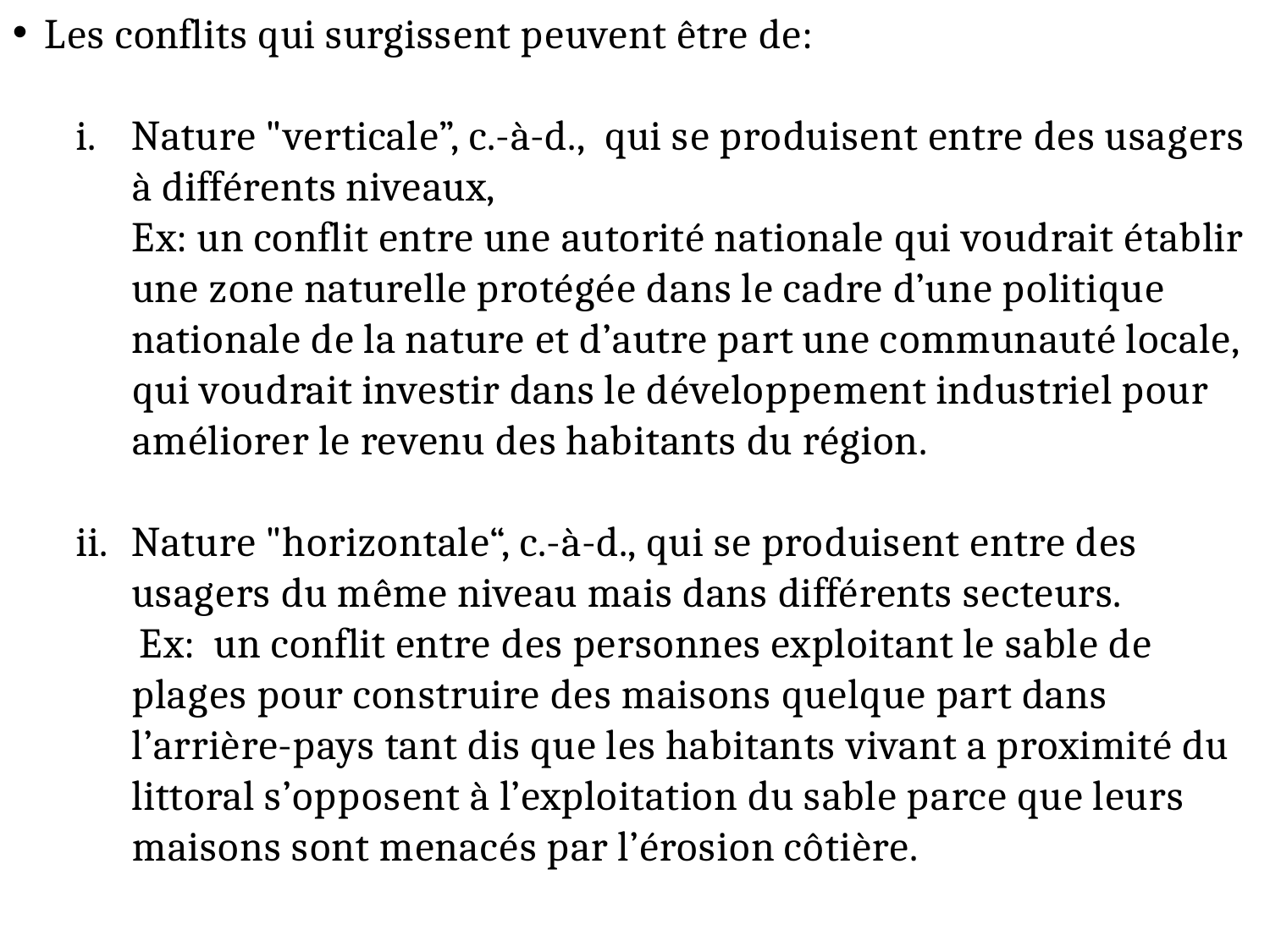

Les conflits qui surgissent peuvent être de:

Nature "verticale”, c.-à-d.,  qui se produisent entre des usagers à différents niveaux,
	Ex: un conflit entre une autorité nationale qui voudrait établir une zone naturelle protégée dans le cadre d’une politique nationale de la nature et d’autre part une communauté locale, qui voudrait investir dans le développement industriel pour améliorer le revenu des habitants du région.

Nature "horizontale“, c.-à-d., qui se produisent entre des usagers du même niveau mais dans différents secteurs.
Ex:  un conflit entre des personnes exploitant le sable de plages pour construire des maisons quelque part dans l’arrière-pays tant dis que les habitants vivant a proximité du littoral s’opposent à l’exploitation du sable parce que leurs maisons sont menacés par l’érosion côtière.